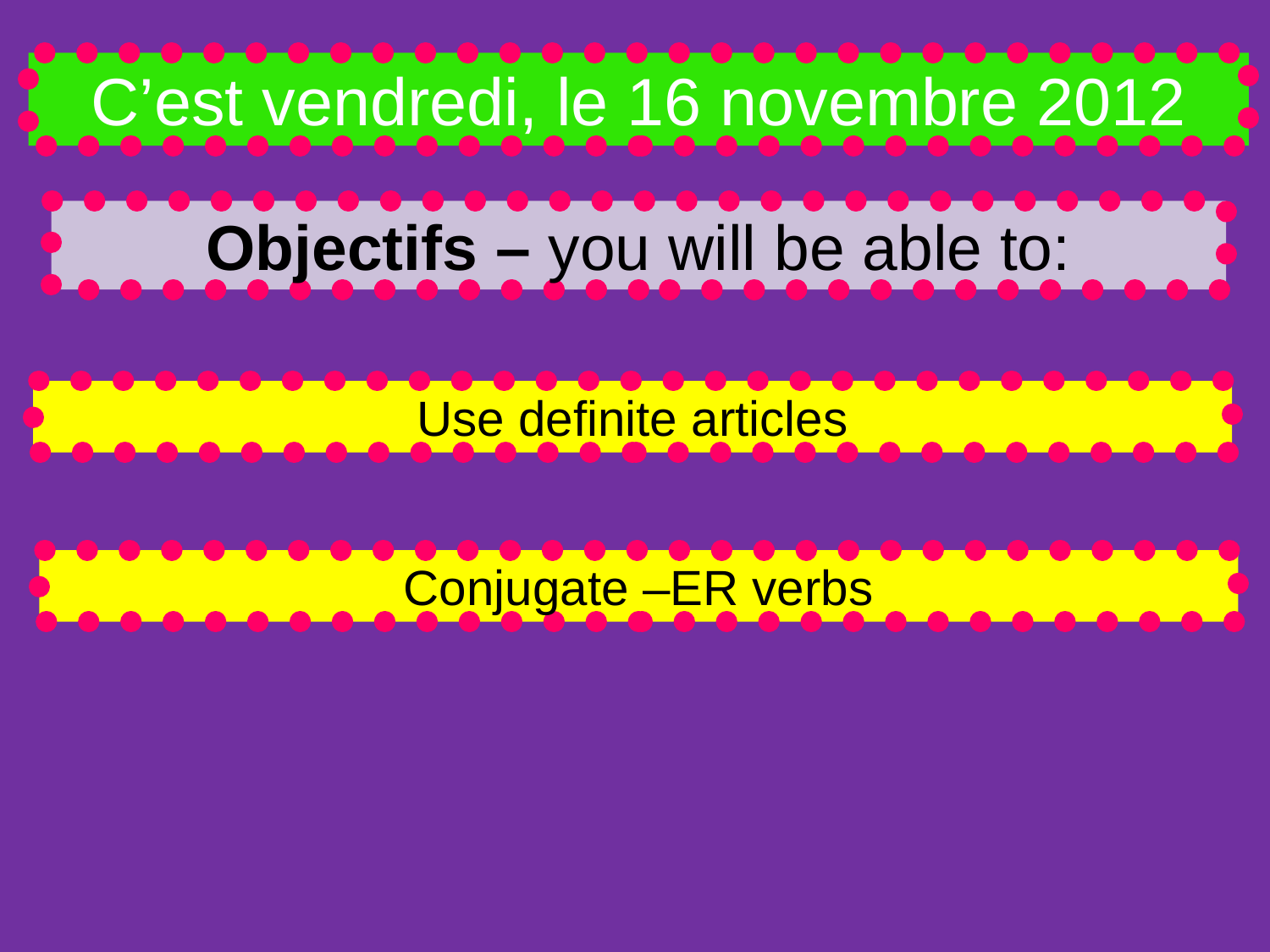

C’est vendredi, le 16 novembre 2012
Objectifs – you will be able to:
Use definite articles
Conjugate –ER verbs